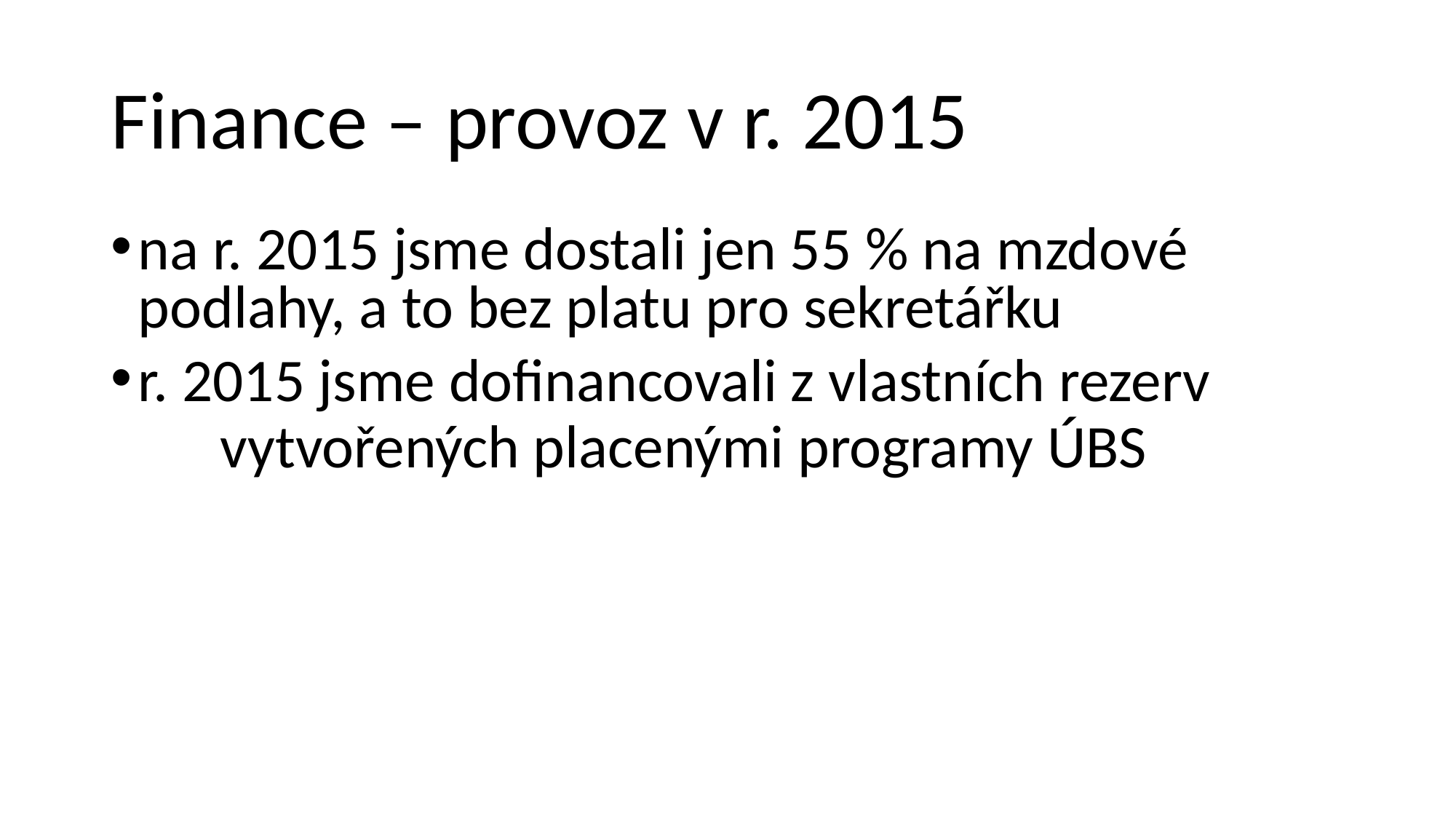

# Finance – provoz v r. 2015
na r. 2015 jsme dostali jen 55 % na mzdové 	podlahy, a to bez platu pro sekretářku
r. 2015 jsme dofinancovali z vlastních rezerv
vytvořených placenými programy ÚBS